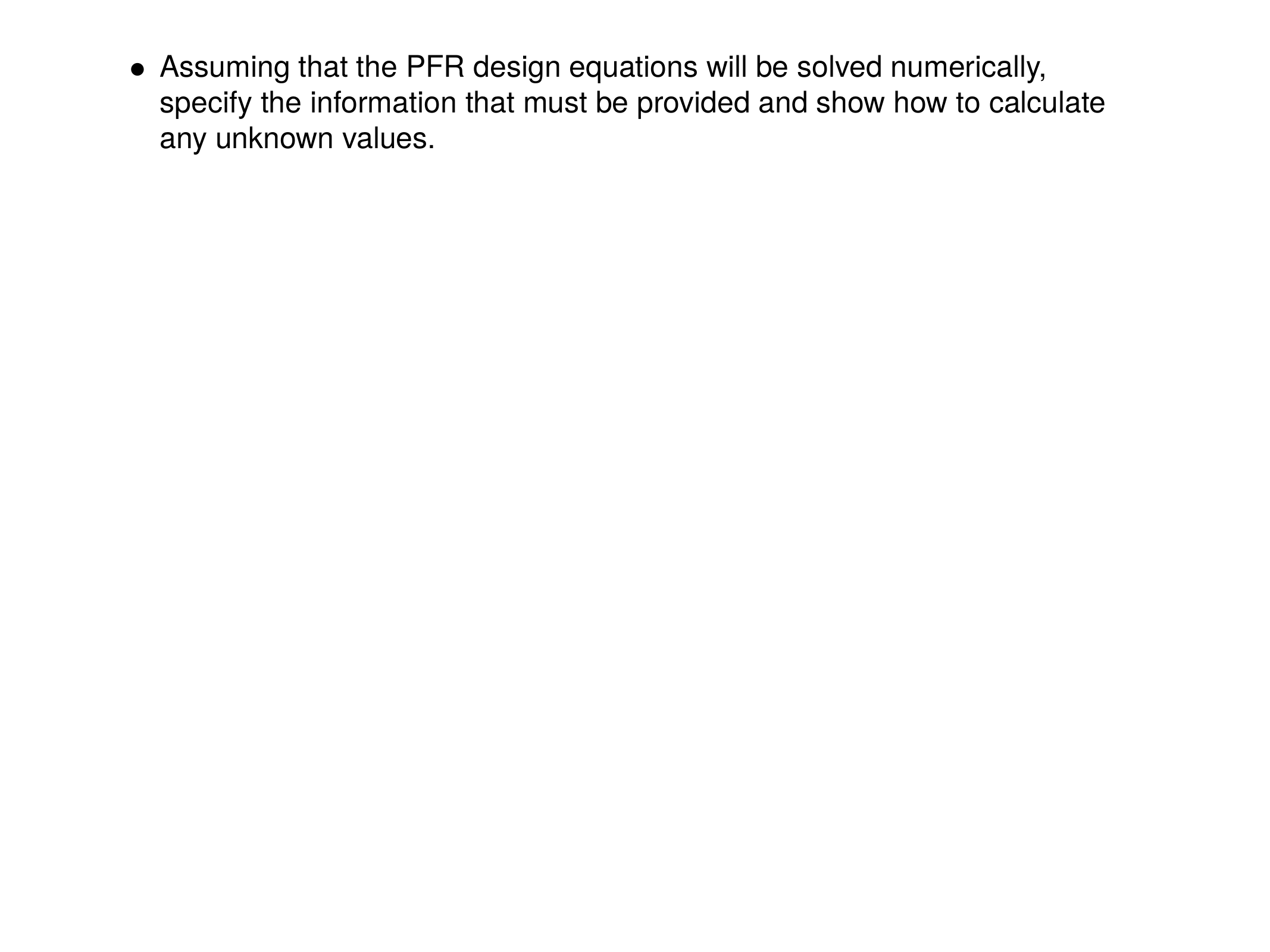

Assuming that the PFR design equations will be solved numerically, specify the information that must be provided and show how to calculate any unknown values.